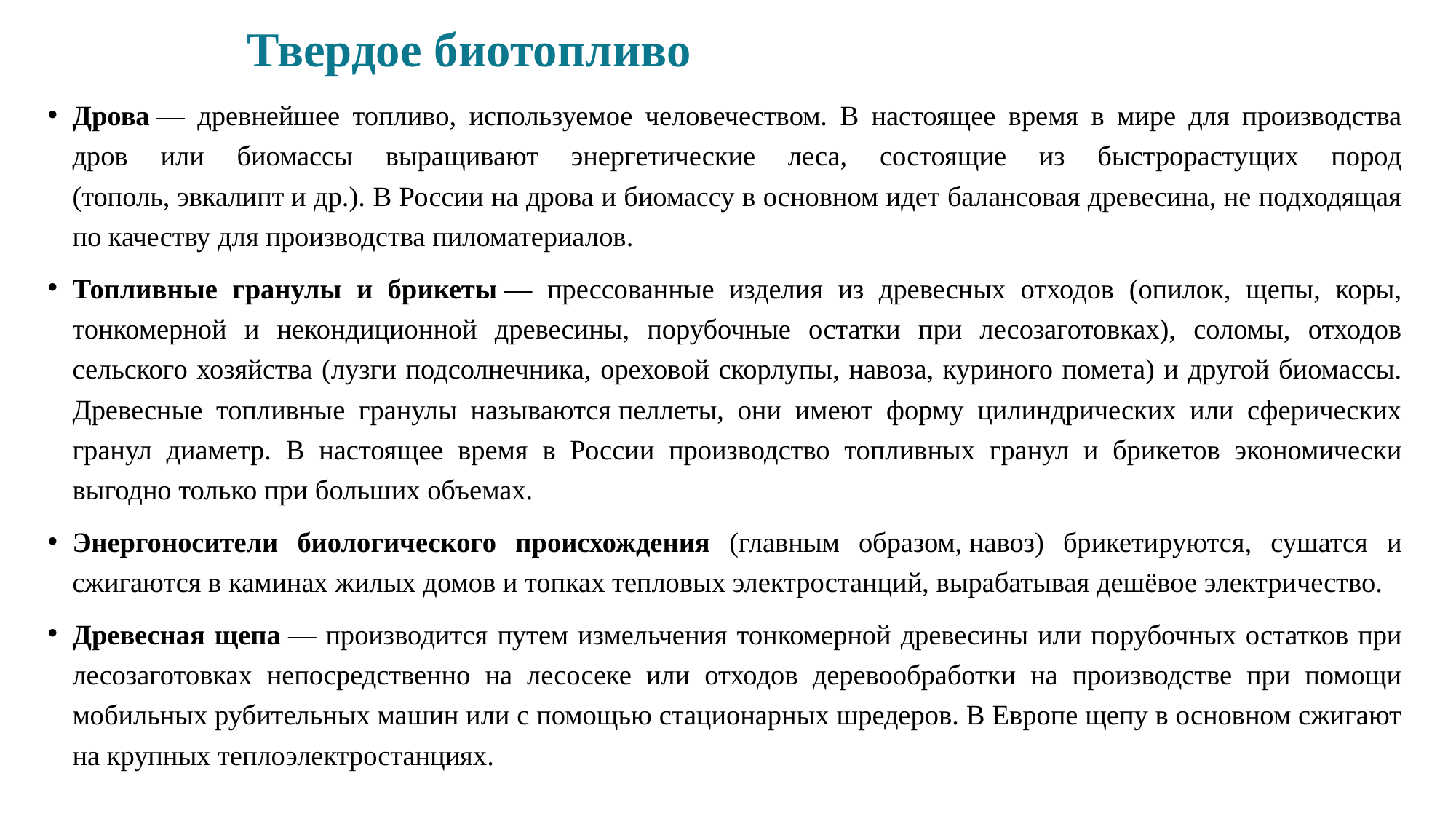

# Твердое биотопливо
Дрова — древнейшее топливо, используемое человечеством. В настоящее время в мире для производства дров или биомассы выращивают энергетические леса, состоящие из быстрорастущих пород (тополь, эвкалипт и др.). В России на дрова и биомассу в основном идет балансовая древесина, не подходящая по качеству для производства пиломатериалов.
Топливные гранулы и брикеты — прессованные изделия из древесных отходов (опилок, щепы, коры, тонкомерной и некондиционной древесины, порубочные остатки при лесозаготовках), соломы, отходов сельского хозяйства (лузги подсолнечника, ореховой скорлупы, навоза, куриного помета) и другой биомассы. Древесные топливные гранулы называются пеллеты, они имеют форму цилиндрических или сферических гранул диаметр. В настоящее время в России производство топливных гранул и брикетов экономически выгодно только при больших объемах.
Энергоносители биологического происхождения (главным образом, навоз) брикетируются, сушатся и сжигаются в каминах жилых домов и топках тепловых электростанций, вырабатывая дешёвое электричество.
Древесная щепа — производится путем измельчения тонкомерной древесины или порубочных остатков при лесозаготовках непосредственно на лесосеке или отходов деревообработки на производстве при помощи мобильных рубительных машин или с помощью стационарных шредеров. В Европе щепу в основном сжигают на крупных теплоэлектростанциях.